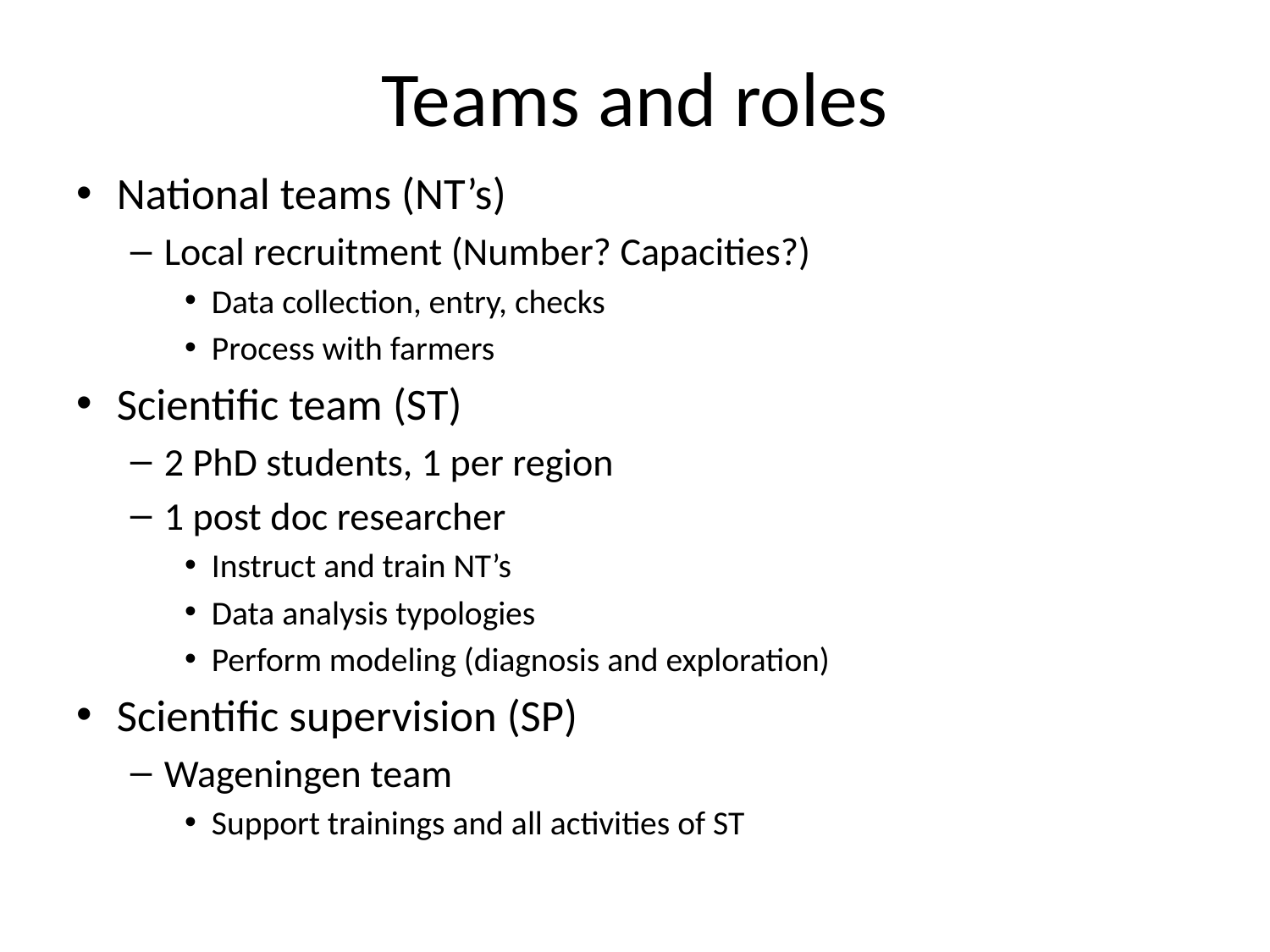

# Teams and roles
National teams (NT’s)
Local recruitment (Number? Capacities?)
Data collection, entry, checks
Process with farmers
Scientific team (ST)
2 PhD students, 1 per region
1 post doc researcher
Instruct and train NT’s
Data analysis typologies
Perform modeling (diagnosis and exploration)
Scientific supervision (SP)
Wageningen team
Support trainings and all activities of ST